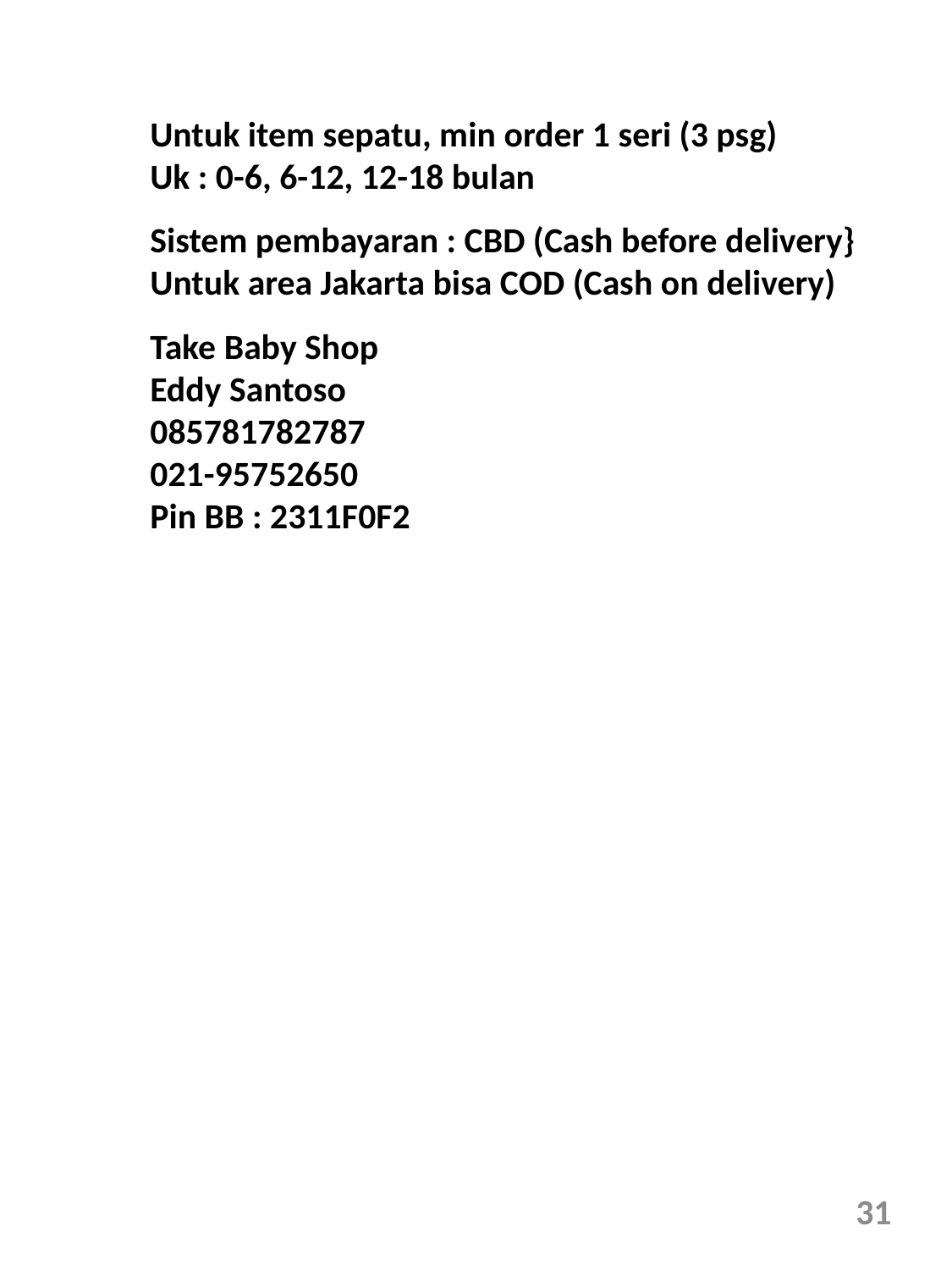

Untuk item sepatu, min order 1 seri (3 psg)
Uk : 0-6, 6-12, 12-18 bulan
Sistem pembayaran : CBD (Cash before delivery}
Untuk area Jakarta bisa COD (Cash on delivery)
Take Baby Shop
Eddy Santoso
085781782787
021-95752650
Pin BB : 2311F0F2

31